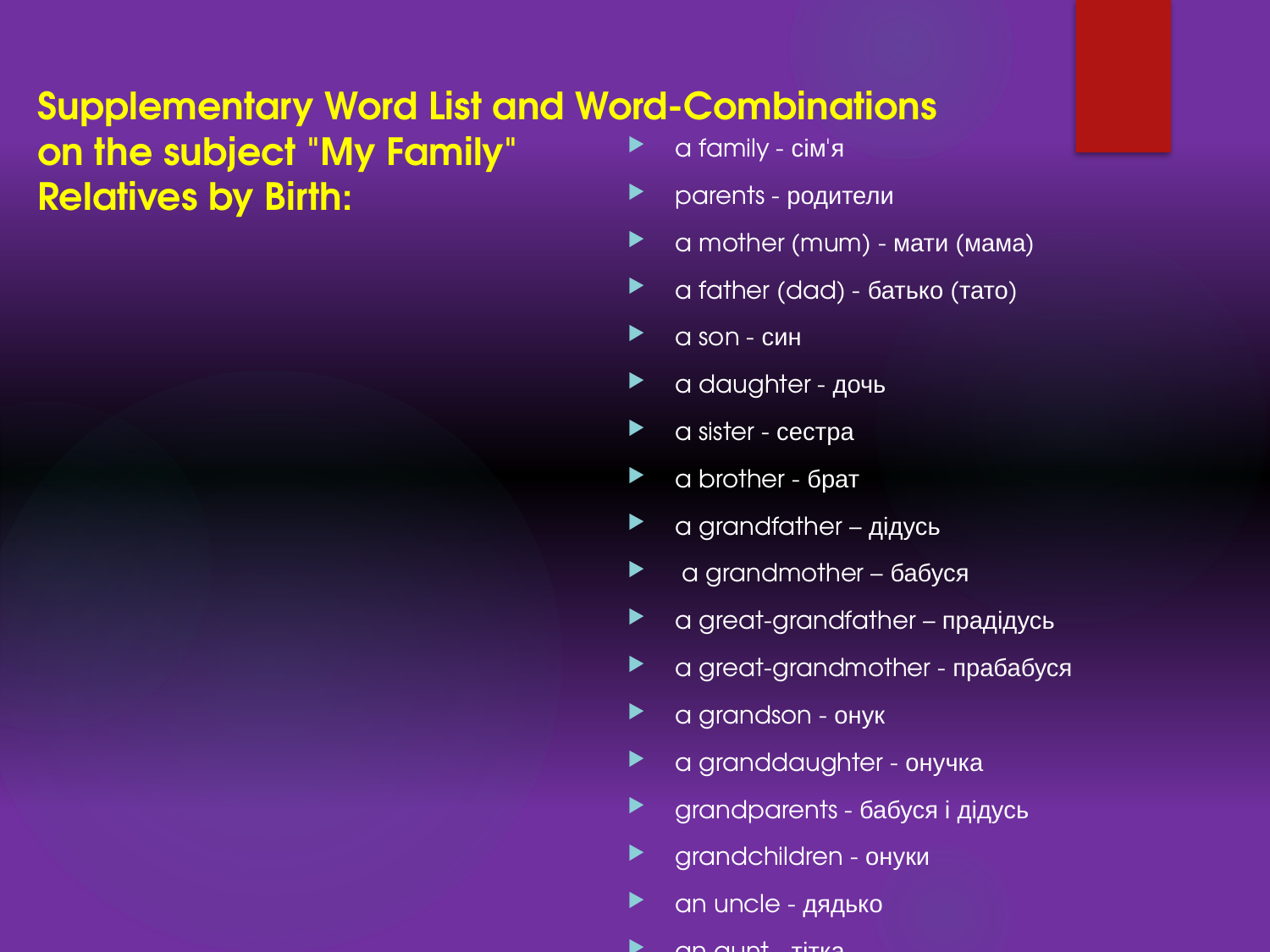

# Supplementary Word List and Word-Combinations on the subject "My Family" Relatives by Birth:
a family - сім'я
parents - родители
a mother (mum) - мати (мама)
a father (dad) - батько (тато)
a son - син
a daughter - дочь
a sister - сестра
a brother - брат
a grandfather – дідусь
 a grandmother – бабуся
a great-grandfather – прадідусь
a great-grandmother - прабабуся
a grandson - онук
a granddaughter - онучка
grandparents - бабуся і дідусь
grandchildren - онуки
an uncle - дядько
an aunt - тітка
a nephew - племінник
a niece - племінниця
a cousin - двоюрідний брат (-а сестра)